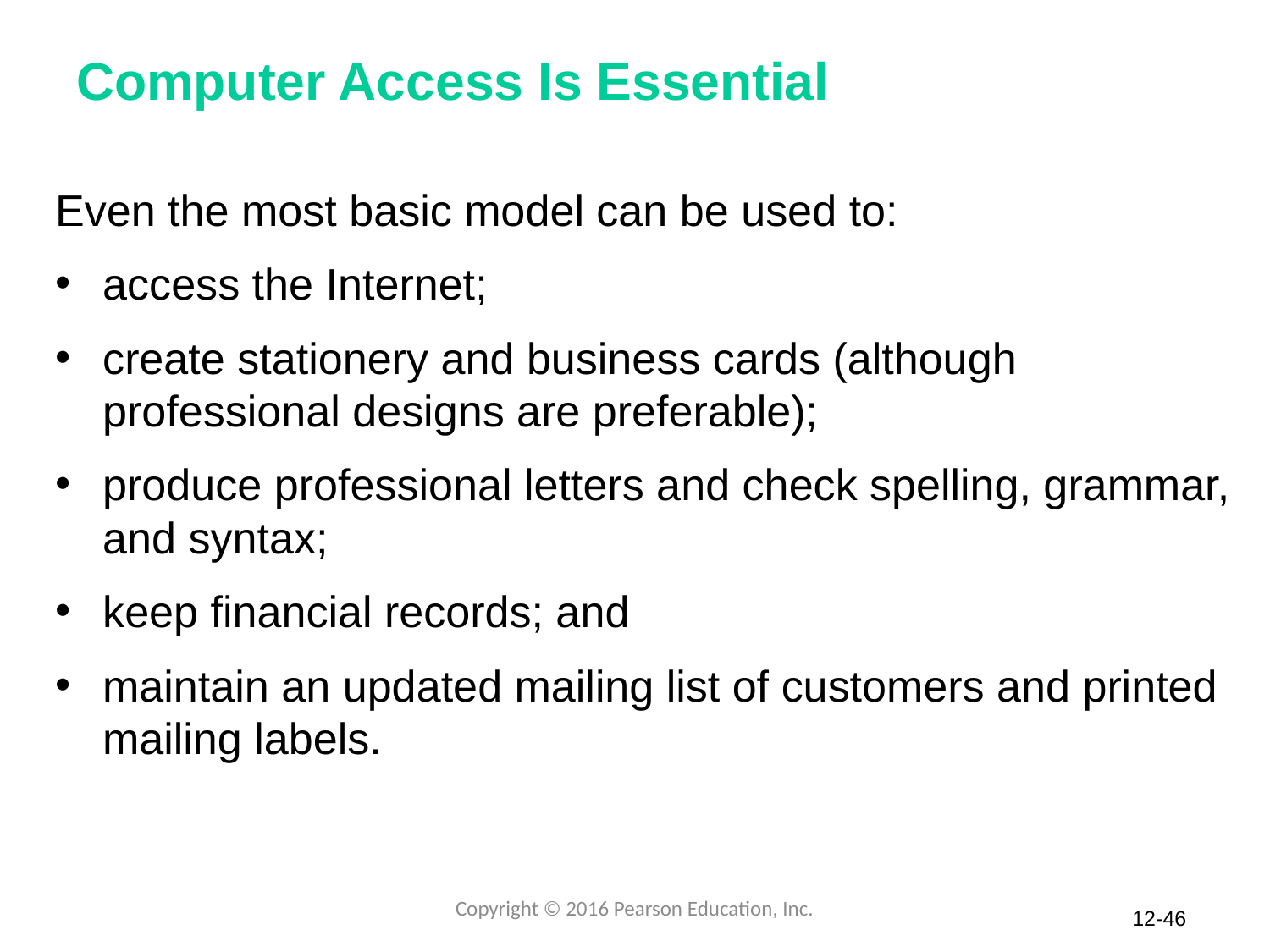

# Computer Access Is Essential
Even the most basic model can be used to:

access the Internet;

create stationery and business cards (although professional designs are preferable);

produce professional letters and check spelling, grammar, and syntax;

keep financial records; and

maintain an updated mailing list of customers and printed mailing labels.
Copyright © 2016 Pearson Education, Inc.